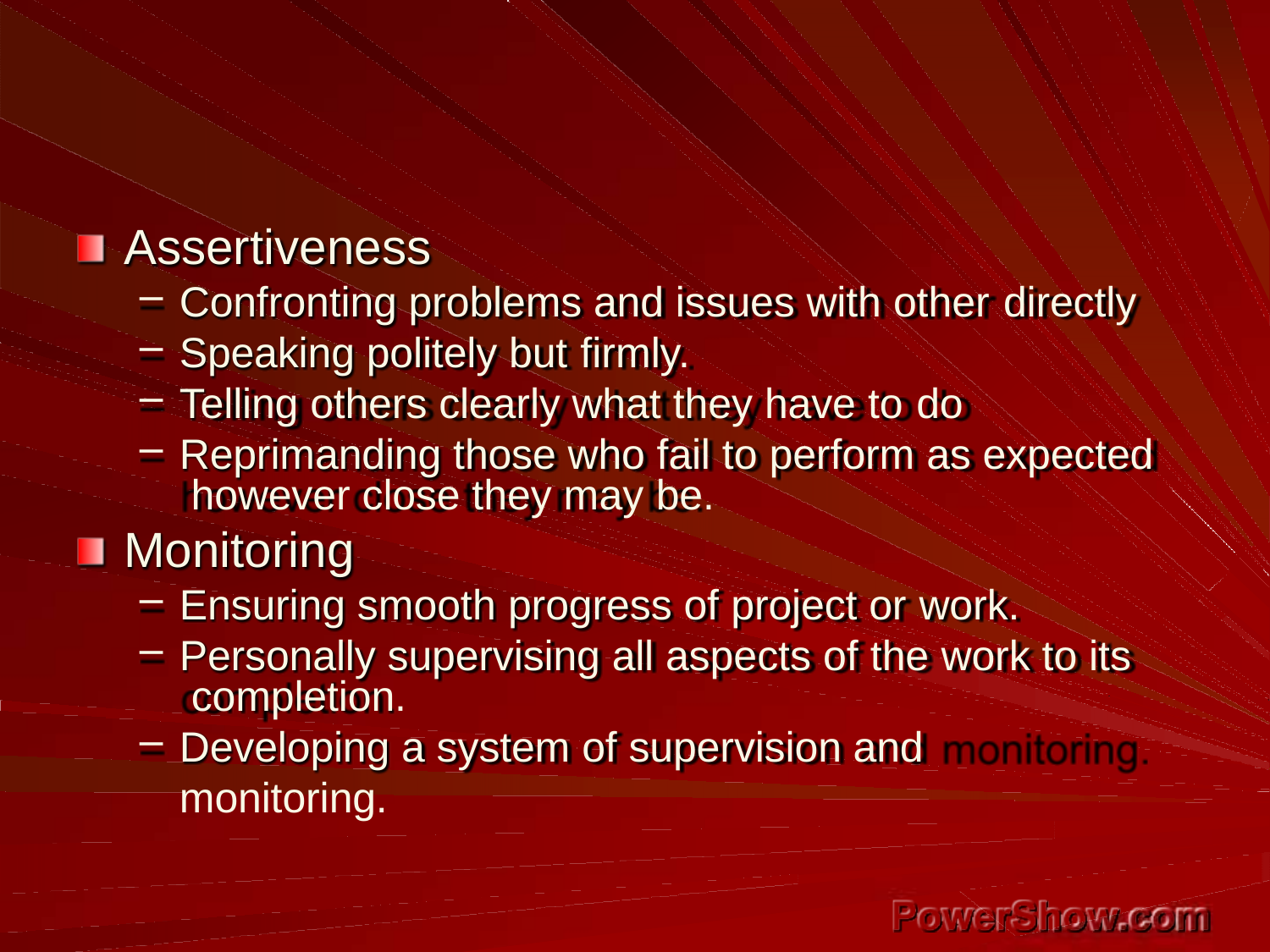

# Assertiveness

Confronting problems and issues with other directly
Speaking politely but firmly.
Telling others clearly what they have to do
Reprimanding those who fail to perform as expected  however close they may be.
Monitoring
Ensuring smooth progress of project or work.
Personally supervising all aspects of the work to its  completion.
Developing a system of supervision and monitoring.